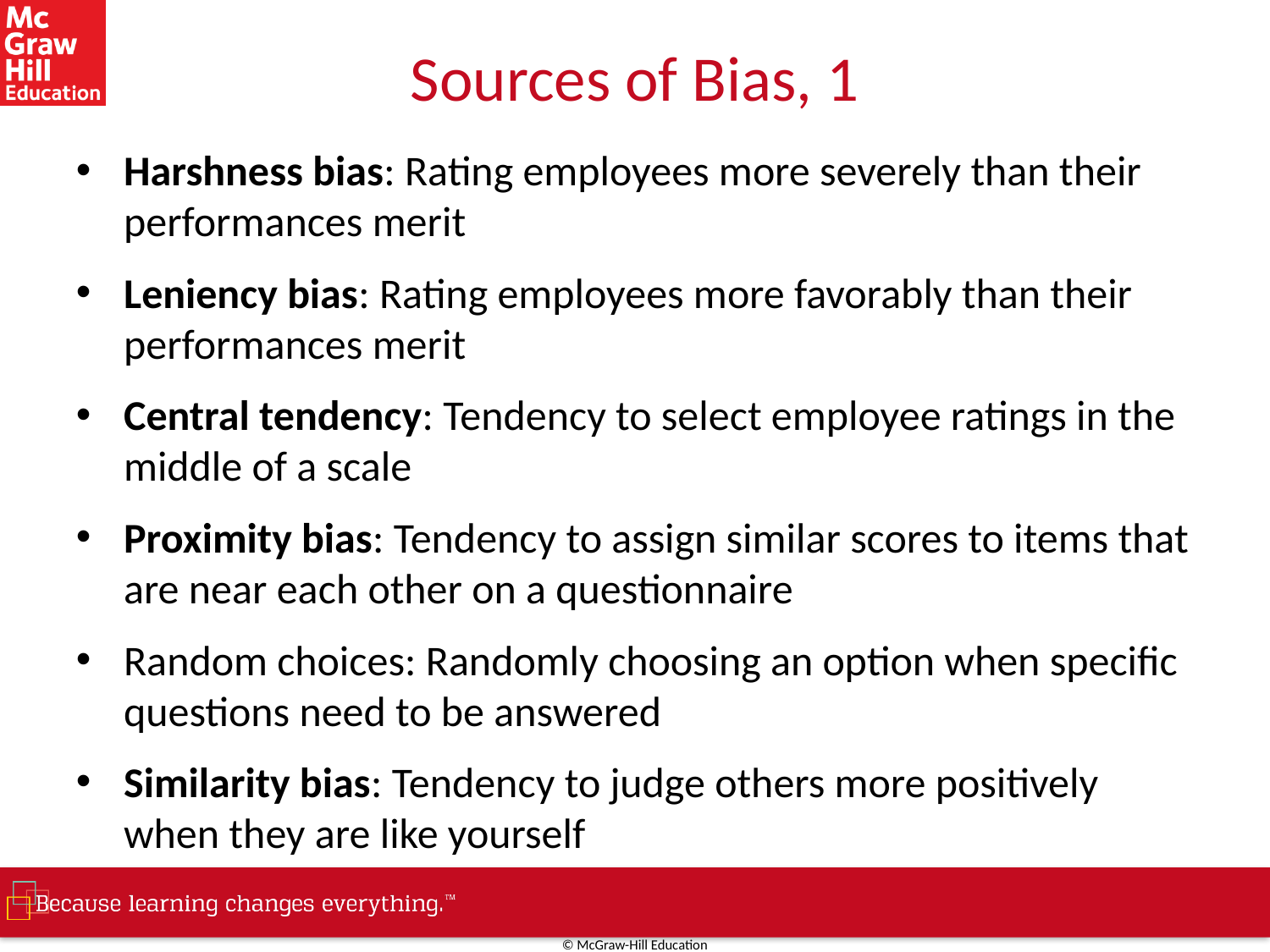

# Sources of Bias, 1
Harshness bias: Rating employees more severely than their performances merit
Leniency bias: Rating employees more favorably than their performances merit
Central tendency: Tendency to select employee ratings in the middle of a scale
Proximity bias: Tendency to assign similar scores to items that are near each other on a questionnaire
Random choices: Randomly choosing an option when specific questions need to be answered
Similarity bias: Tendency to judge others more positively when they are like yourself